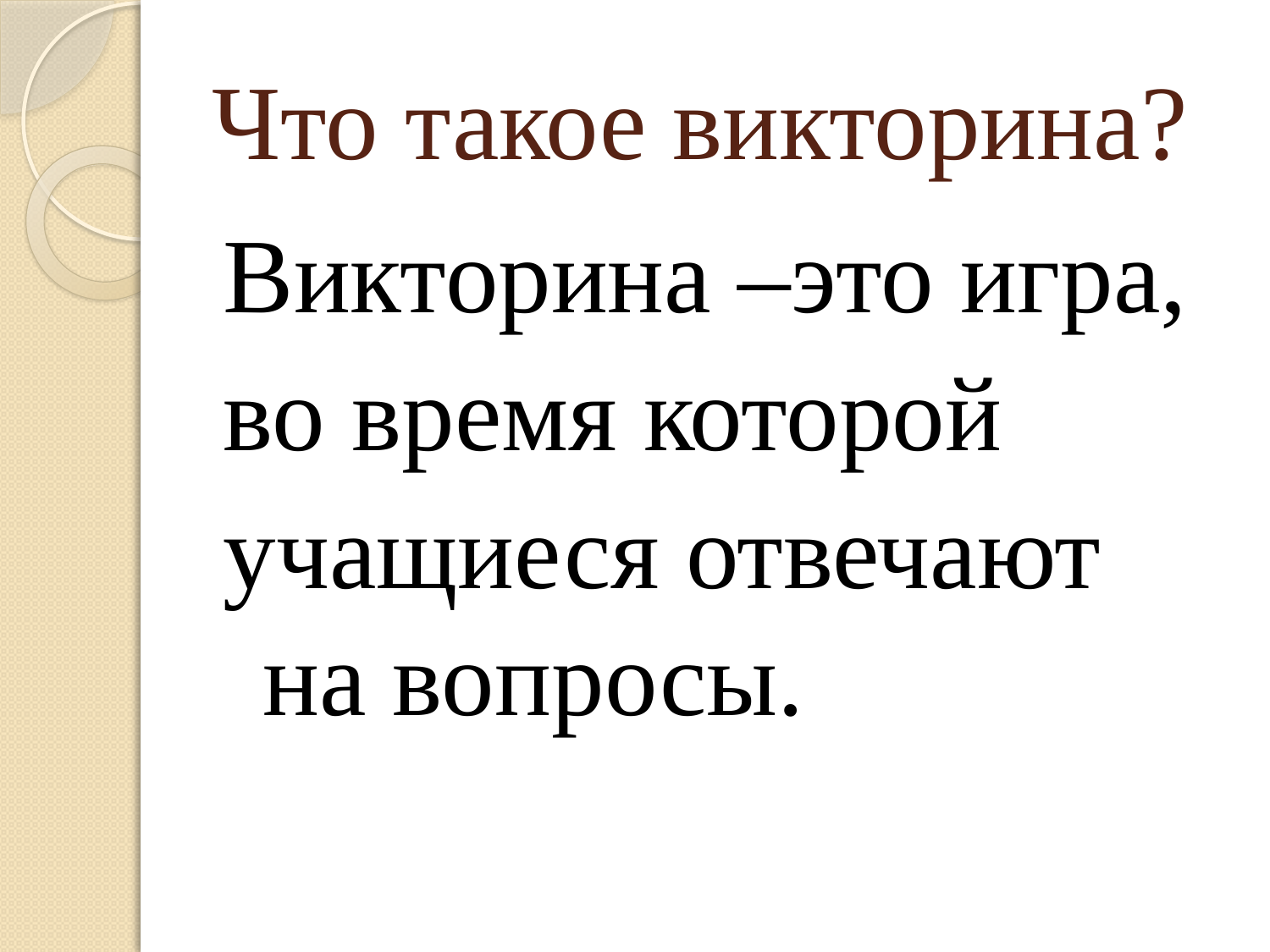

# Что такое викторина?
Викторина –это игра,
во время которой
учащиеся отвечают на вопросы.